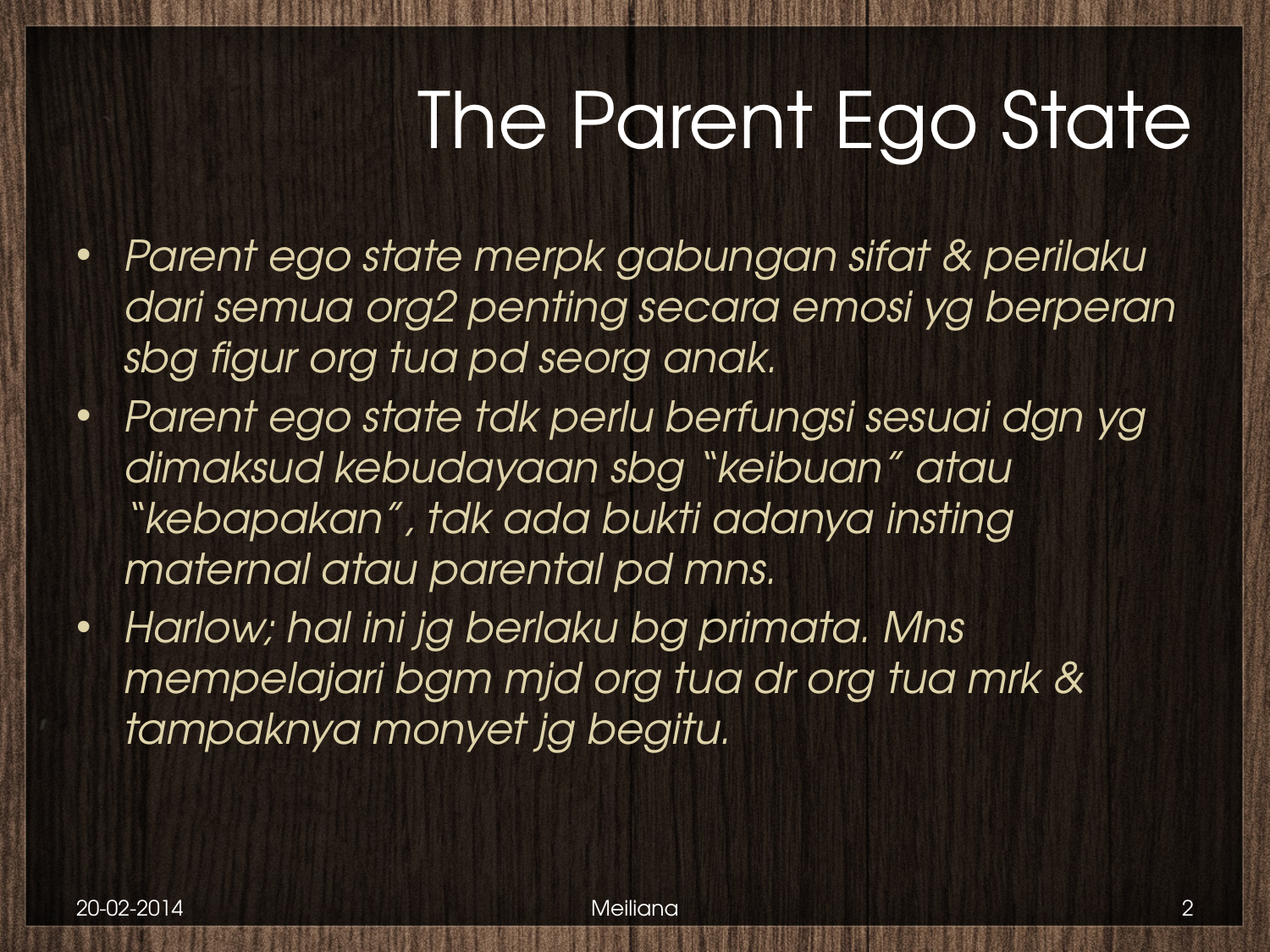

# The Parent Ego State
Parent ego state merpk gabungan sifat & perilaku dari semua org2 penting secara emosi yg berperan sbg figur org tua pd seorg anak.
Parent ego state tdk perlu berfungsi sesuai dgn yg dimaksud kebudayaan sbg “keibuan” atau “kebapakan”, tdk ada bukti adanya insting maternal atau parental pd mns.
Harlow; hal ini jg berlaku bg primata. Mns mempelajari bgm mjd org tua dr org tua mrk & tampaknya monyet jg begitu.

20-02-2014
Meiliana
2